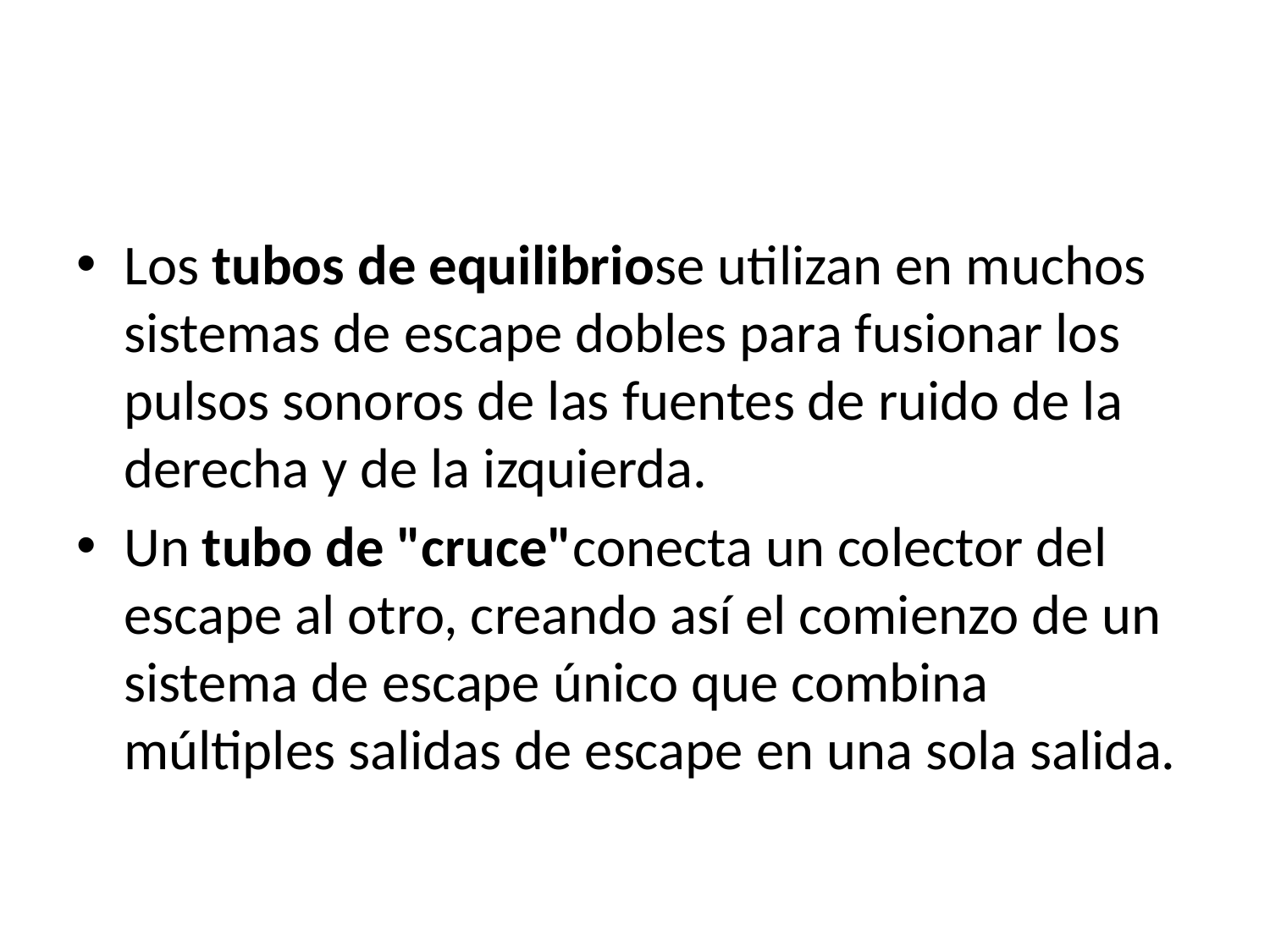

Los tubos de equilibriose utilizan en muchos sistemas de escape dobles para fusionar los pulsos sonoros de las fuentes de ruido de la derecha y de la izquierda.
Un tubo de "cruce"conecta un colector del escape al otro, creando así el comienzo de un sistema de escape único que combina múltiples salidas de escape en una sola salida.